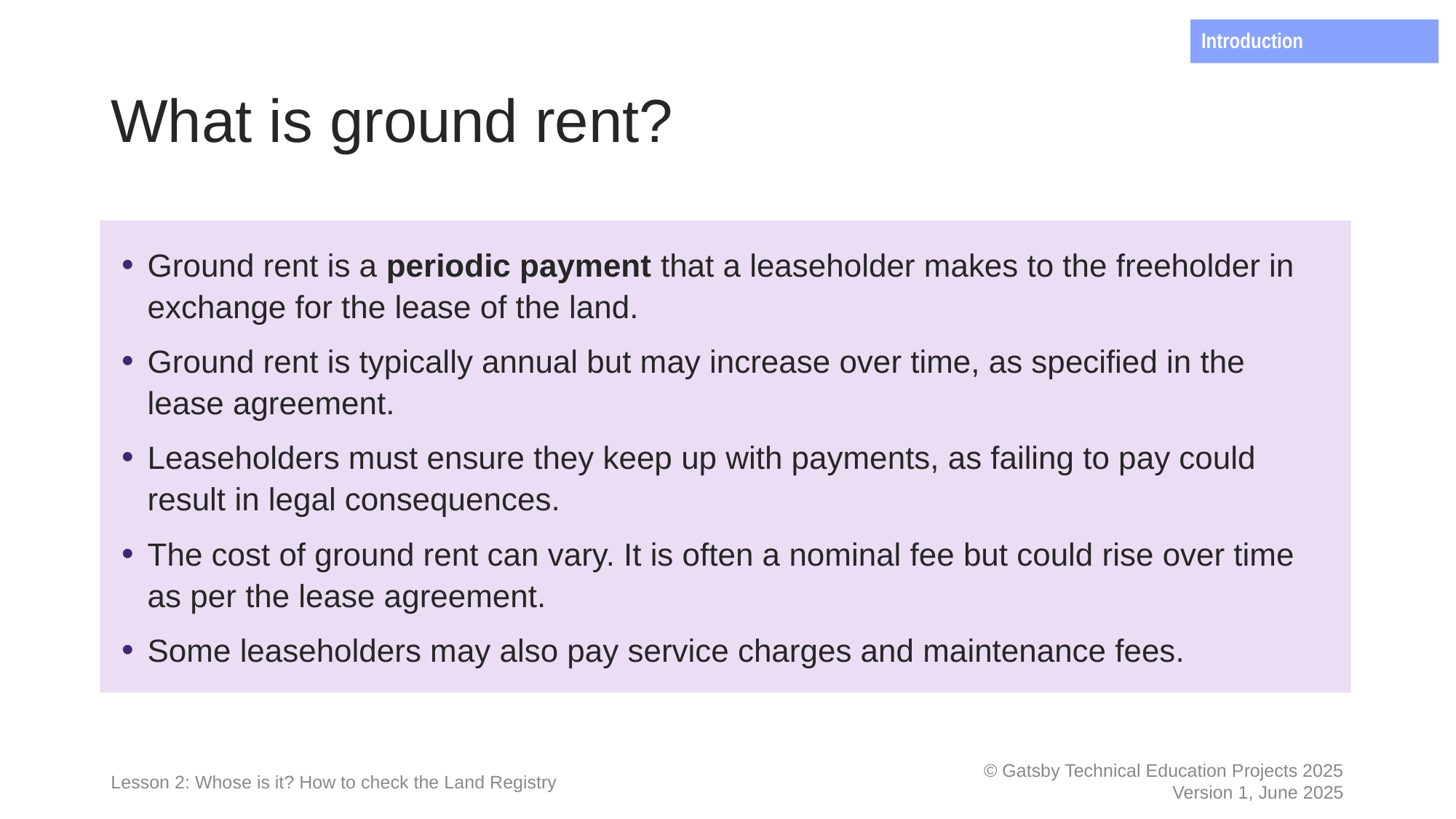

Introduction
# What is ground rent?
Ground rent is a periodic payment that a leaseholder makes to the freeholder in exchange for the lease of the land.
Ground rent is typically annual but may increase over time, as specified in the lease agreement.
Leaseholders must ensure they keep up with payments, as failing to pay could result in legal consequences.
The cost of ground rent can vary. It is often a nominal fee but could rise over time as per the lease agreement.
Some leaseholders may also pay service charges and maintenance fees.
Lesson 2: Whose is it? How to check the Land Registry